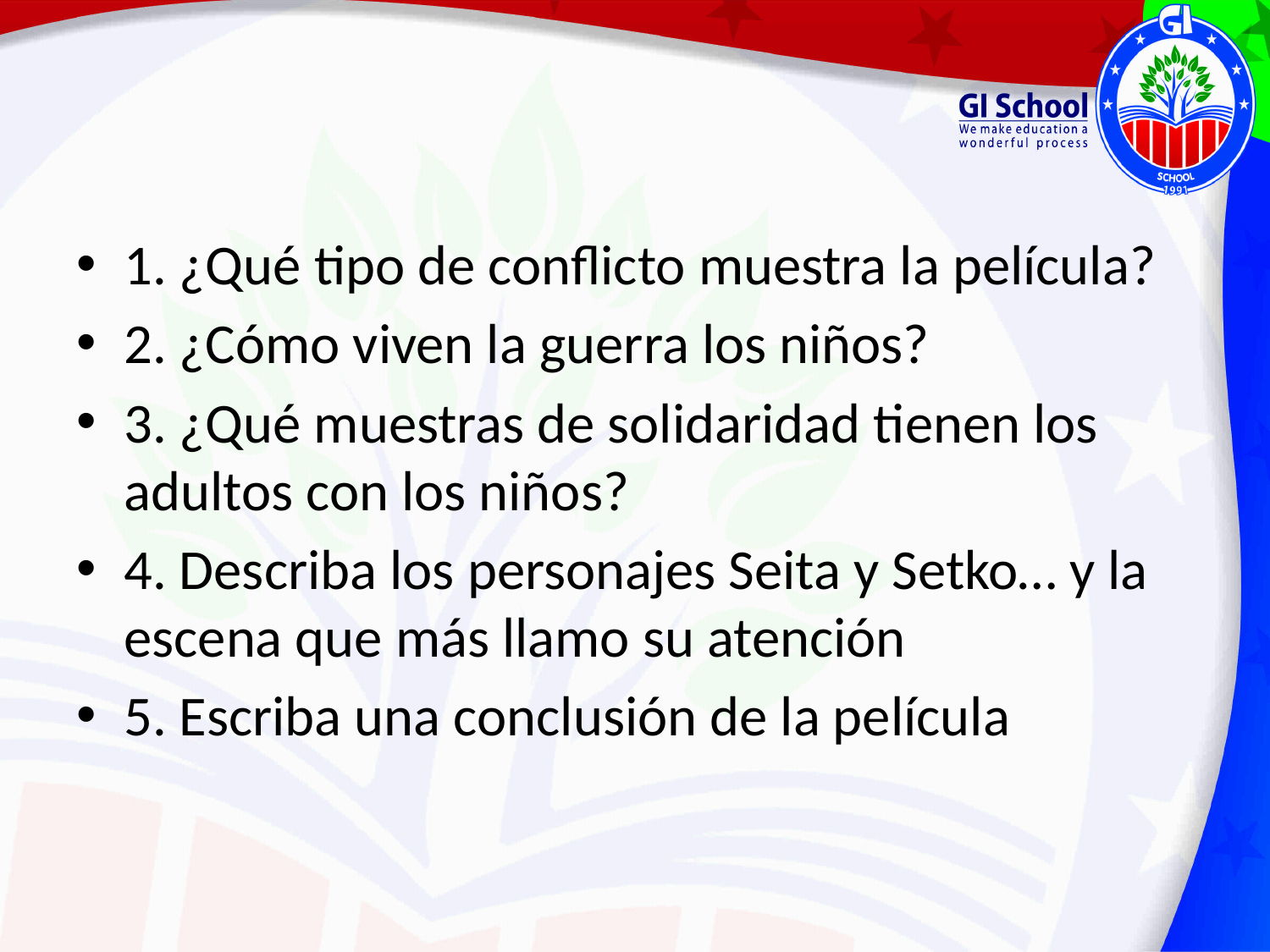

1. ¿Qué tipo de conflicto muestra la película?
2. ¿Cómo viven la guerra los niños?
3. ¿Qué muestras de solidaridad tienen los adultos con los niños?
4. Describa los personajes Seita y Setko… y la escena que más llamo su atención
5. Escriba una conclusión de la película